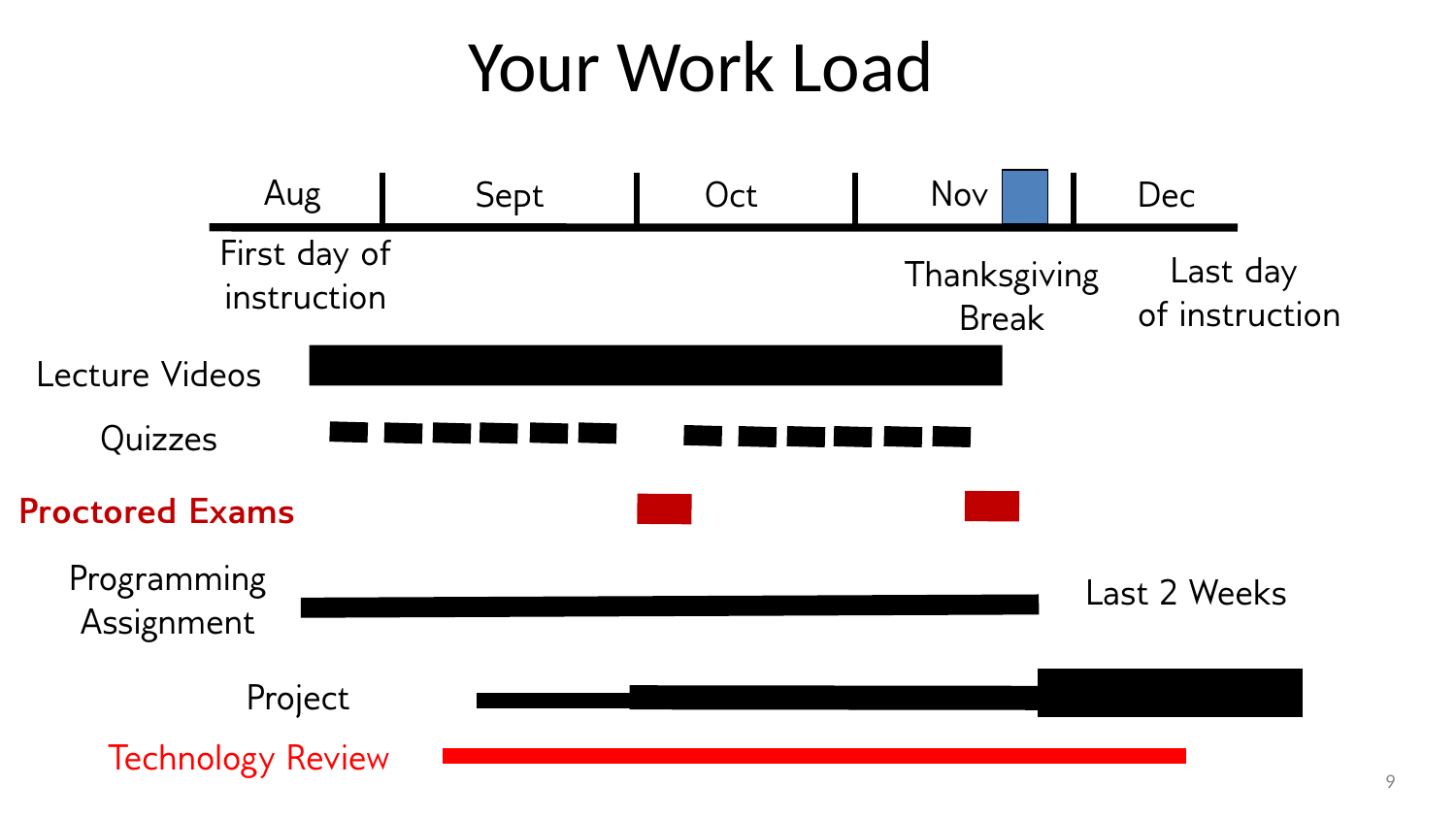

# Your Work Load
Aug
Nov
Sept
Oct
Dec

First day of instruction
Last day
of instruction
Thanksgiving
Break
Lecture Videos
Quizzes
Proctored Exams
Programming
Assignment
Last 2 Weeks
Project
Technology Review
9